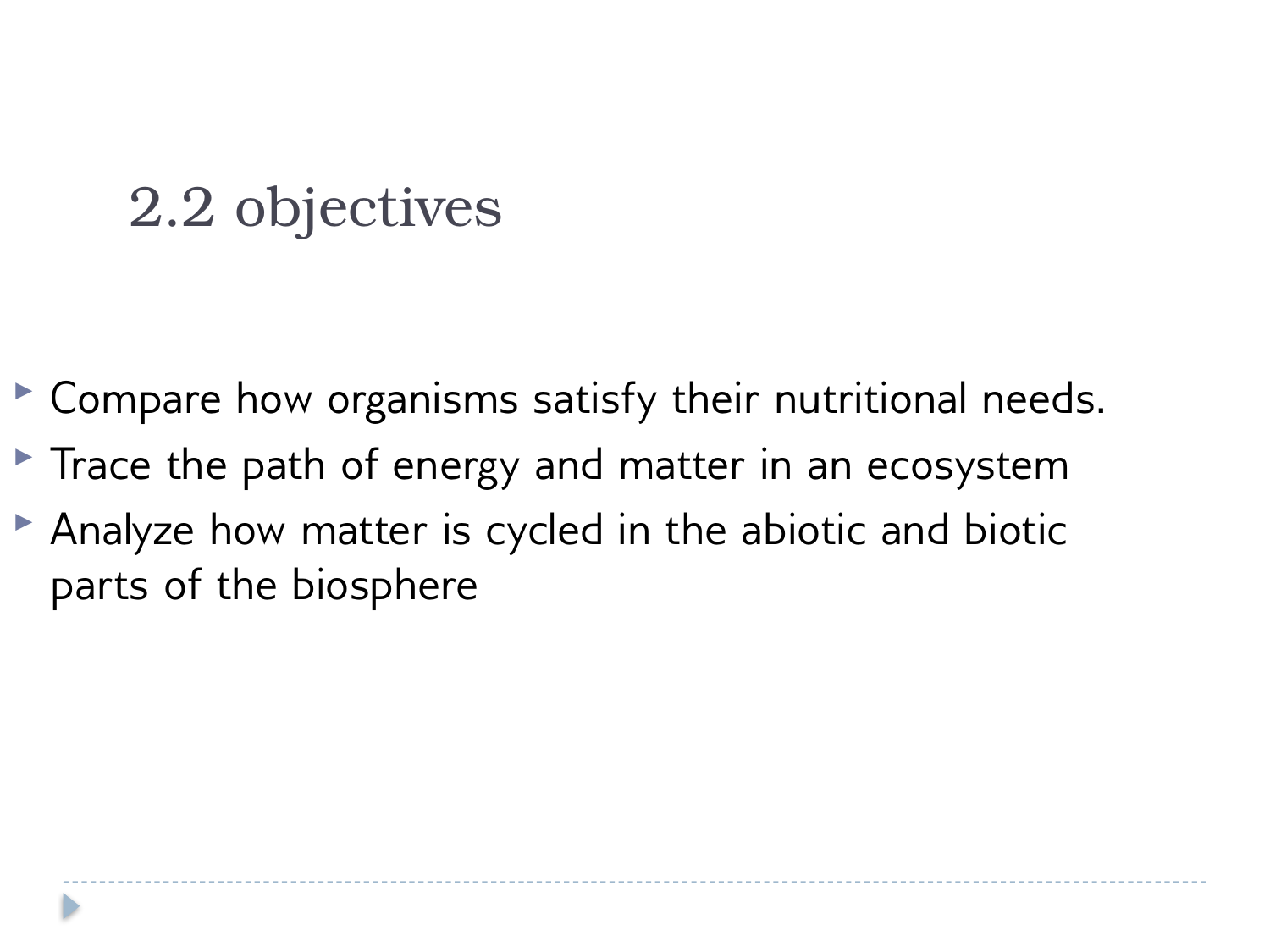

2.2 objectives
Compare how organisms satisfy their nutritional needs.
Trace the path of energy and matter in an ecosystem
Analyze how matter is cycled in the abiotic and biotic parts of the biosphere